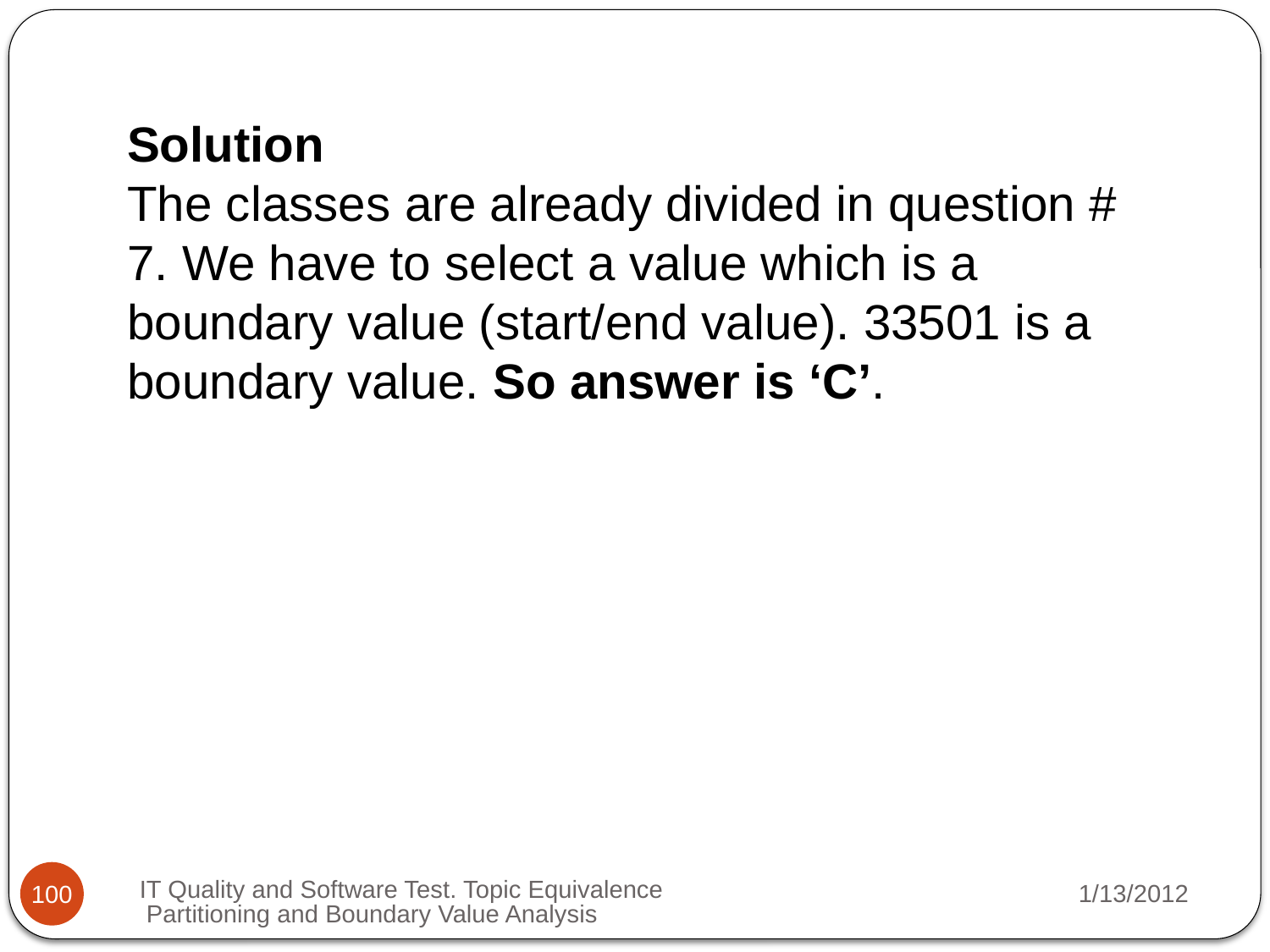

Solution
The classes are already divided in question # 7. We have to select a value which is a boundary value (start/end value). 33501 is a boundary value. So answer is ‘C’.
IT Quality and Software Test. Topic Equivalence Partitioning and Boundary Value Analysis
1/13/2012
100